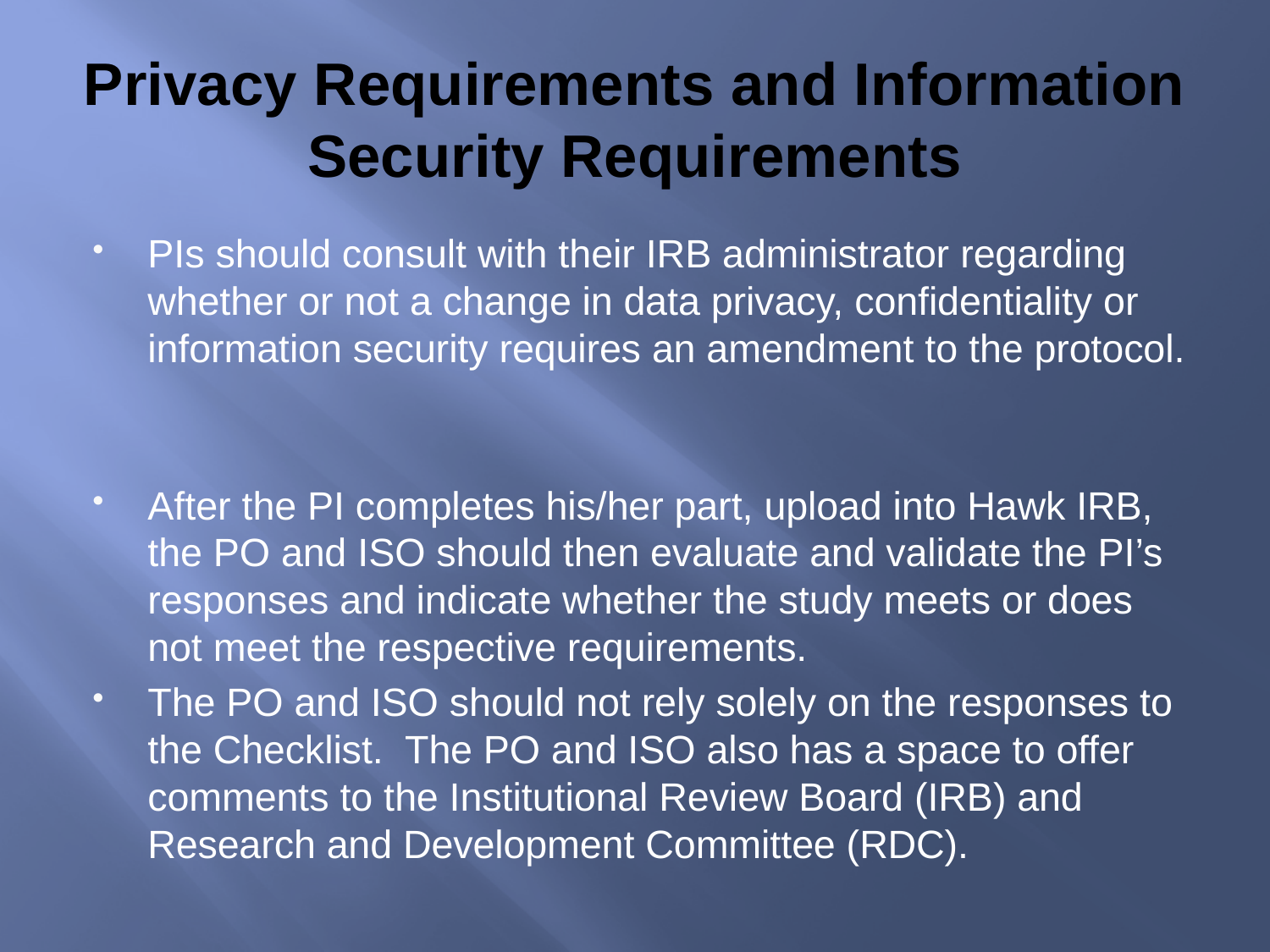

# Privacy Requirements and Information Security Requirements
PIs should consult with their IRB administrator regarding whether or not a change in data privacy, confidentiality or information security requires an amendment to the protocol.

After the PI completes his/her part, upload into Hawk IRB, the PO and ISO should then evaluate and validate the PI’s responses and indicate whether the study meets or does not meet the respective requirements.
The PO and ISO should not rely solely on the responses to the Checklist.  The PO and ISO also has a space to offer comments to the Institutional Review Board (IRB) and Research and Development Committee (RDC).